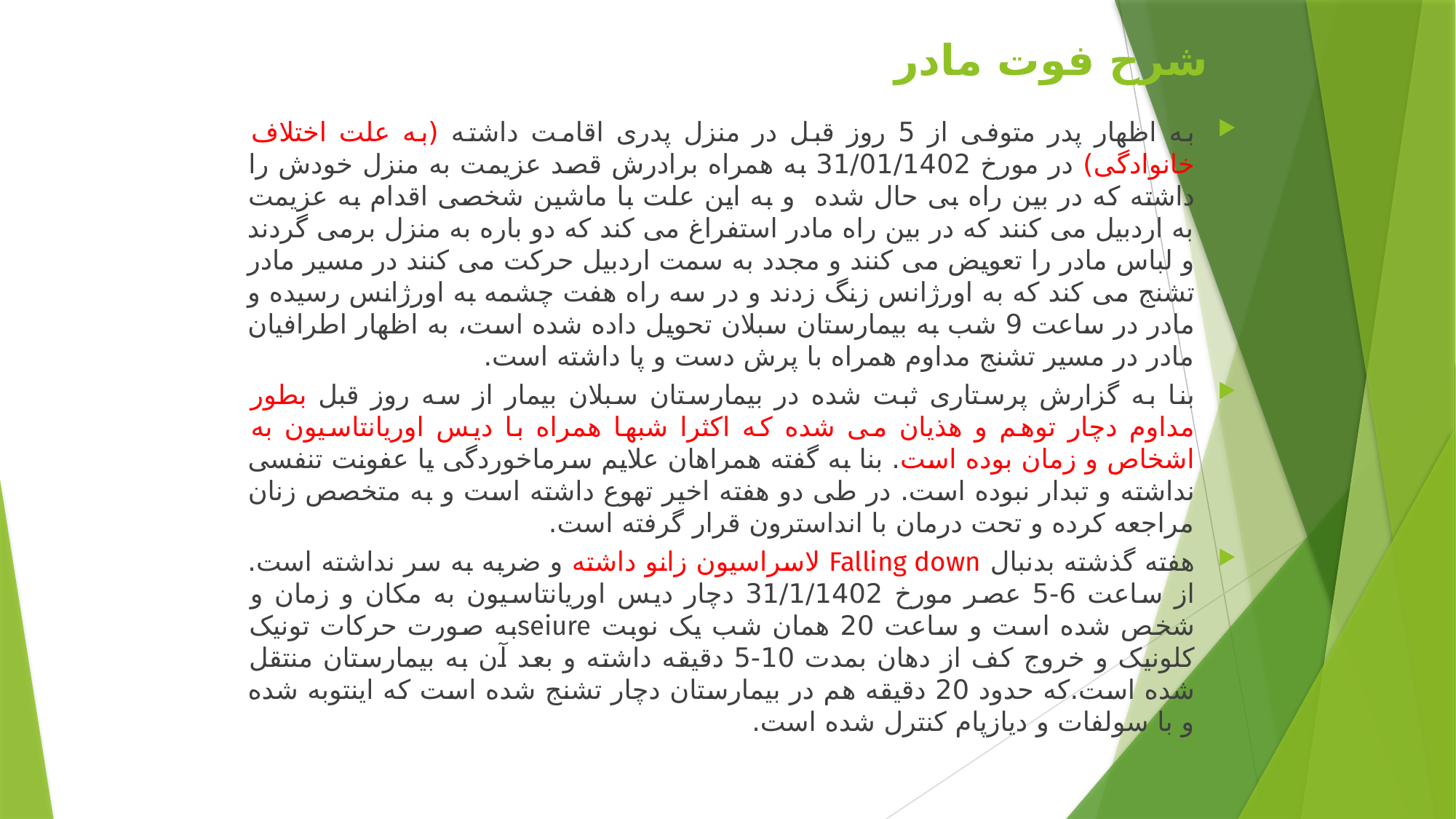

# شرح فوت مادر
به اظهار پدر متوفی از 5 روز قبل در منزل پدری اقامت داشته (به علت اختلاف خانوادگی) در مورخ 31/01/1402 به همراه برادرش قصد عزیمت به منزل خودش را داشته که در بین راه بی حال شده  و به این علت با ماشین شخصی اقدام به عزیمت به اردبیل می کنند که در بین راه مادر استفراغ می کند که دو باره به منزل برمی گردند و لباس مادر را تعویض می کنند و مجدد به سمت اردبیل حرکت می کنند در مسیر مادر تشنج می کند که به اورژانس زنگ زدند و در سه راه هفت چشمه به اورژانس رسیده و مادر در ساعت 9 شب به بیمارستان سبلان تحویل داده شده است، به اظهار اطرافیان مادر در مسیر تشنج مداوم همراه با پرش دست و پا داشته است.
بنا به گزارش پرستاری ثبت شده در بیمارستان سبلان بیمار از سه روز قبل بطور مداوم دچار توهم و هذیان می شده که اکثرا شبها همراه با دیس اوریانتاسیون به اشخاص و زمان بوده است. بنا به گفته همراهان علایم سرماخوردگی یا عفونت تنفسی نداشته و تبدار نبوده است. در طی دو هفته اخیر تهوع داشته است و به متخصص زنان مراجعه کرده و تحت درمان با انداسترون قرار گرفته است.
هفته گذشته بدنبال Falling down لاسراسیون زانو داشته و ضربه به سر نداشته است. از ساعت 6-5 عصر مورخ 31/1/1402 دچار دیس اوریانتاسیون به مکان و زمان و شخص شده است و ساعت 20 همان شب یک نوبت seiureبه صورت حرکات تونیک کلونیک و خروج کف از دهان بمدت 10-5 دقیقه داشته و بعد آن به بیمارستان منتقل شده است.که حدود 20 دقیقه هم در بیمارستان دچار تشنج شده است که اینتوبه شده و با سولفات و دیازپام کنترل شده است.